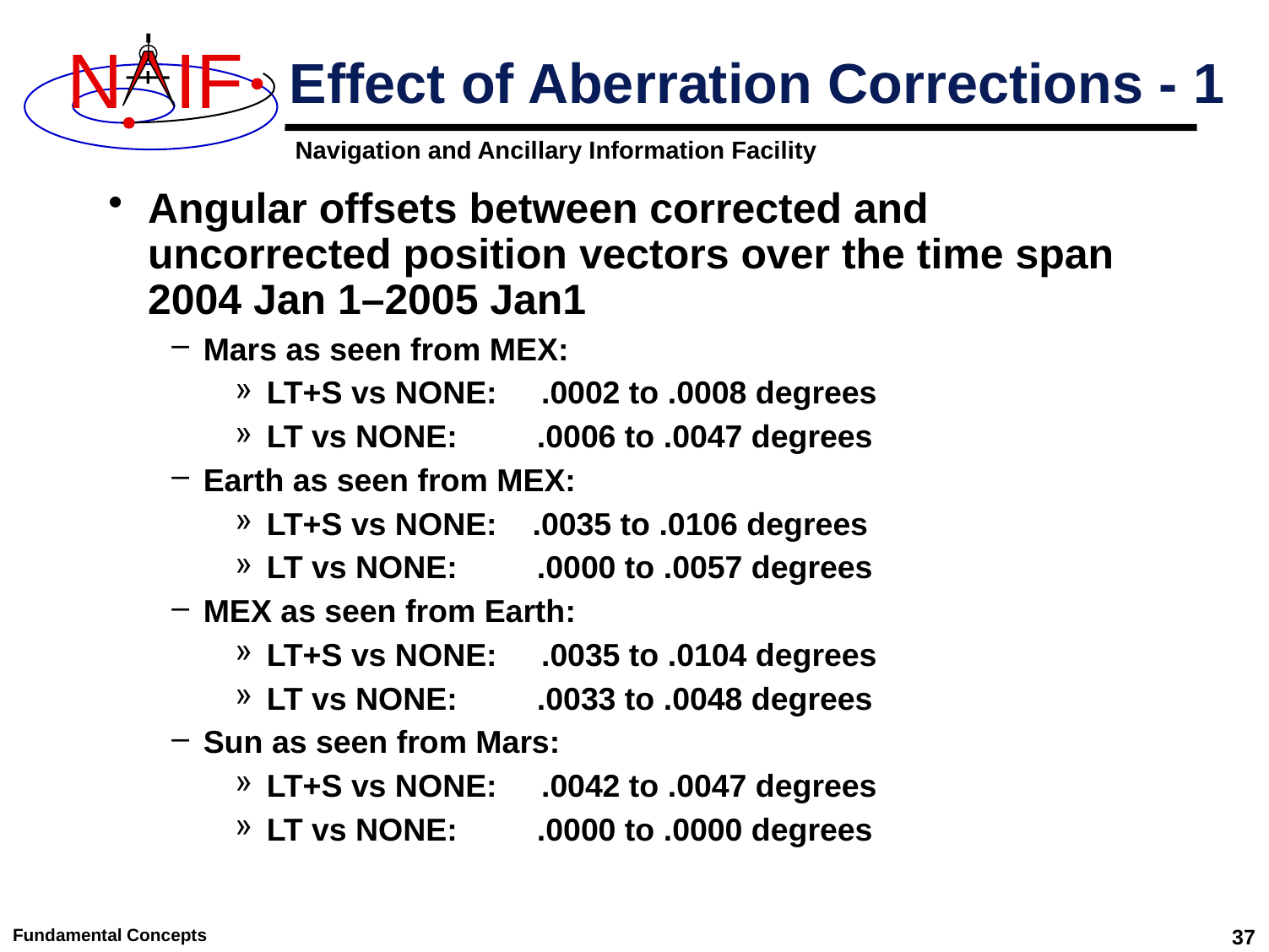

# Effect of Aberration Corrections - 1
Angular offsets between corrected and uncorrected position vectors over the time span 2004 Jan 1–2005 Jan1
Mars as seen from MEX:
LT+S vs NONE:     .0002 to .0008 degrees
LT vs NONE:         .0006 to .0047 degrees
Earth as seen from MEX:
LT+S vs NONE:    .0035 to .0106 degrees
LT vs NONE:         .0000 to .0057 degrees
MEX as seen from Earth:
LT+S vs NONE:     .0035 to .0104 degrees
LT vs NONE:         .0033 to .0048 degrees
Sun as seen from Mars:
LT+S vs NONE:     .0042 to .0047 degrees
LT vs NONE:         .0000 to .0000 degrees
Fundamental Concepts
37